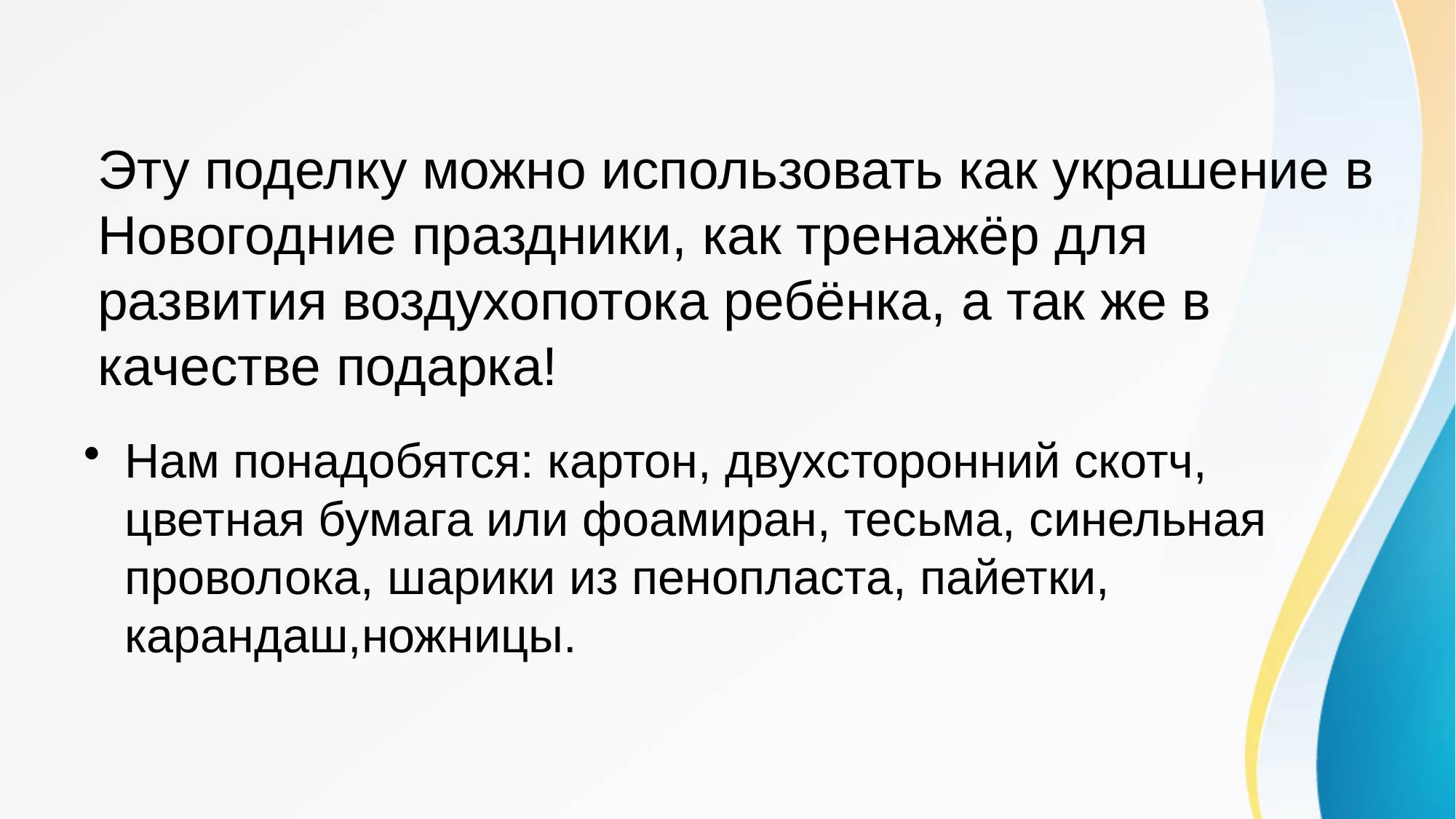

Нам понадобятся: картон, двухсторонний скотч, цветная бумага или фоамиран, тесьма, синельная проволока, шарики из пенопласта, пайетки, карандаш,ножницы.
# Эту поделку можно использовать как украшение в Новогодние праздники, как тренажёр для развития воздухопотока ребёнка, а так же в качестве подарка!